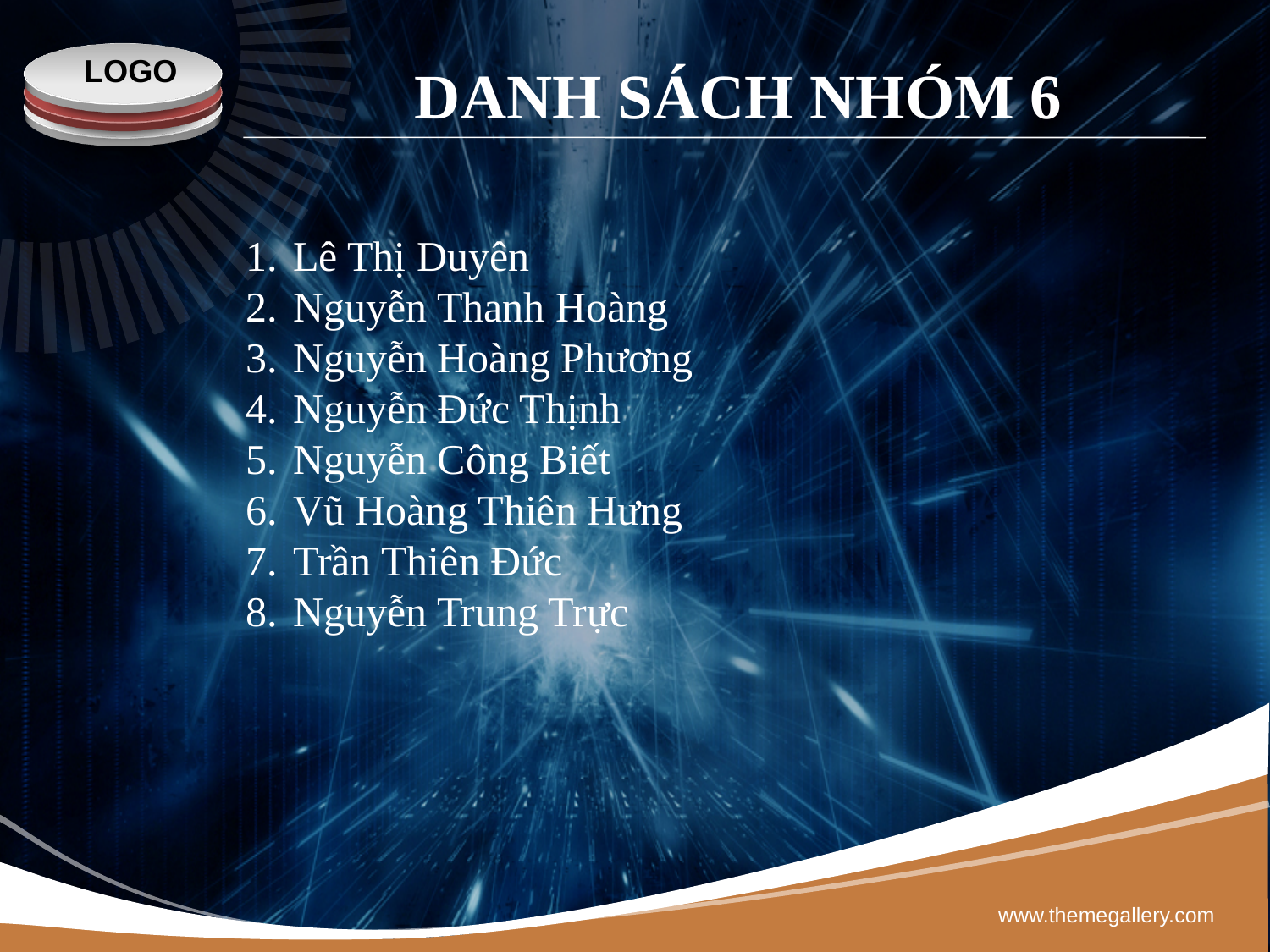

# DANH SÁCH NHÓM 6
Lê Thị Duyên
Nguyễn Thanh Hoàng
Nguyễn Hoàng Phương
Nguyễn Đức Thịnh
Nguyễn Công Biết
Vũ Hoàng Thiên Hưng
Trần Thiên Đức
Nguyễn Trung Trực
www.themegallery.com